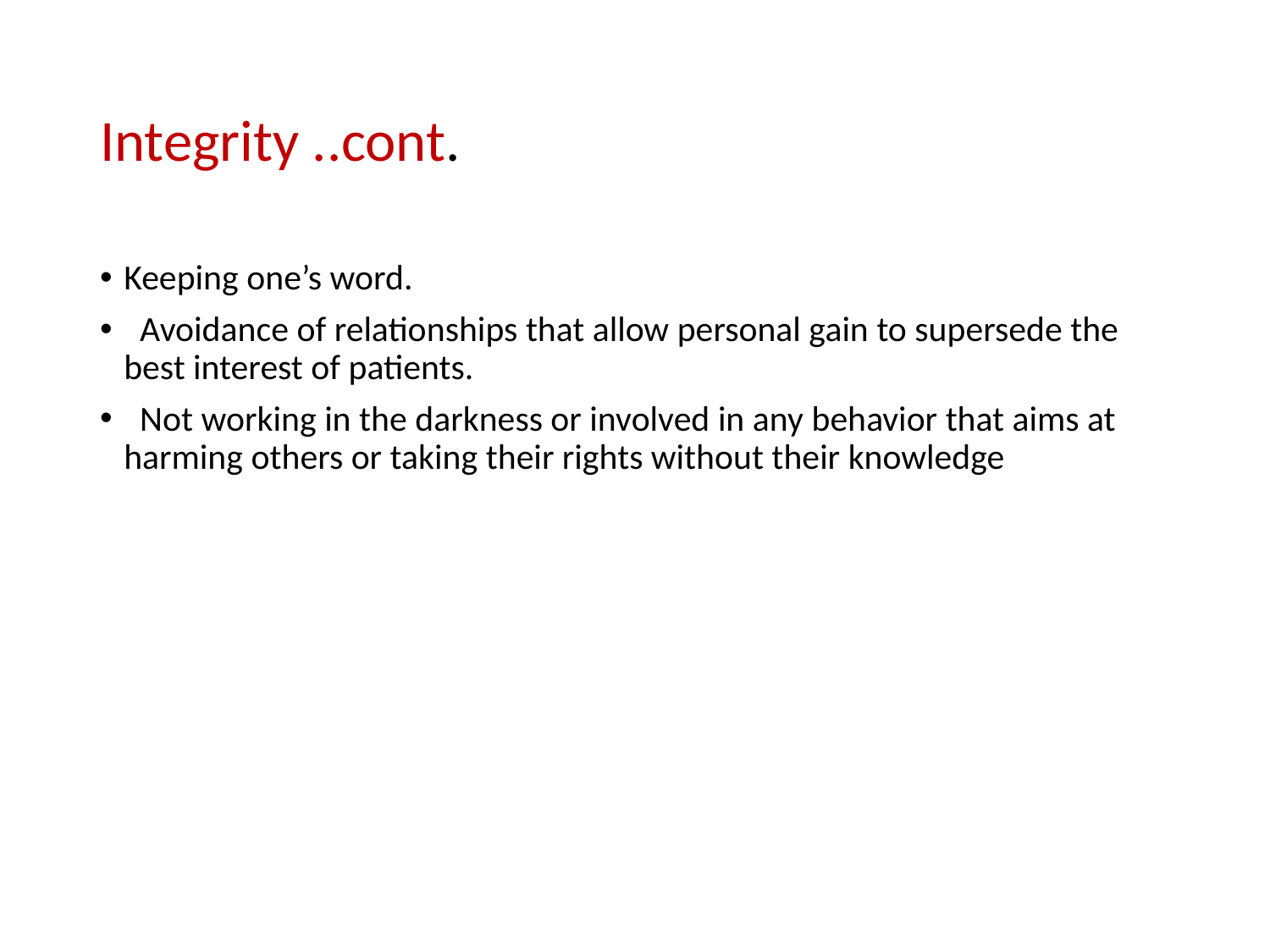

# Integrity ..cont.
Keeping one’s word.
  Avoidance of relationships that allow personal gain to supersede the best interest of patients.
  Not working in the darkness or involved in any behavior that aims at harming others or taking their rights without their knowledge